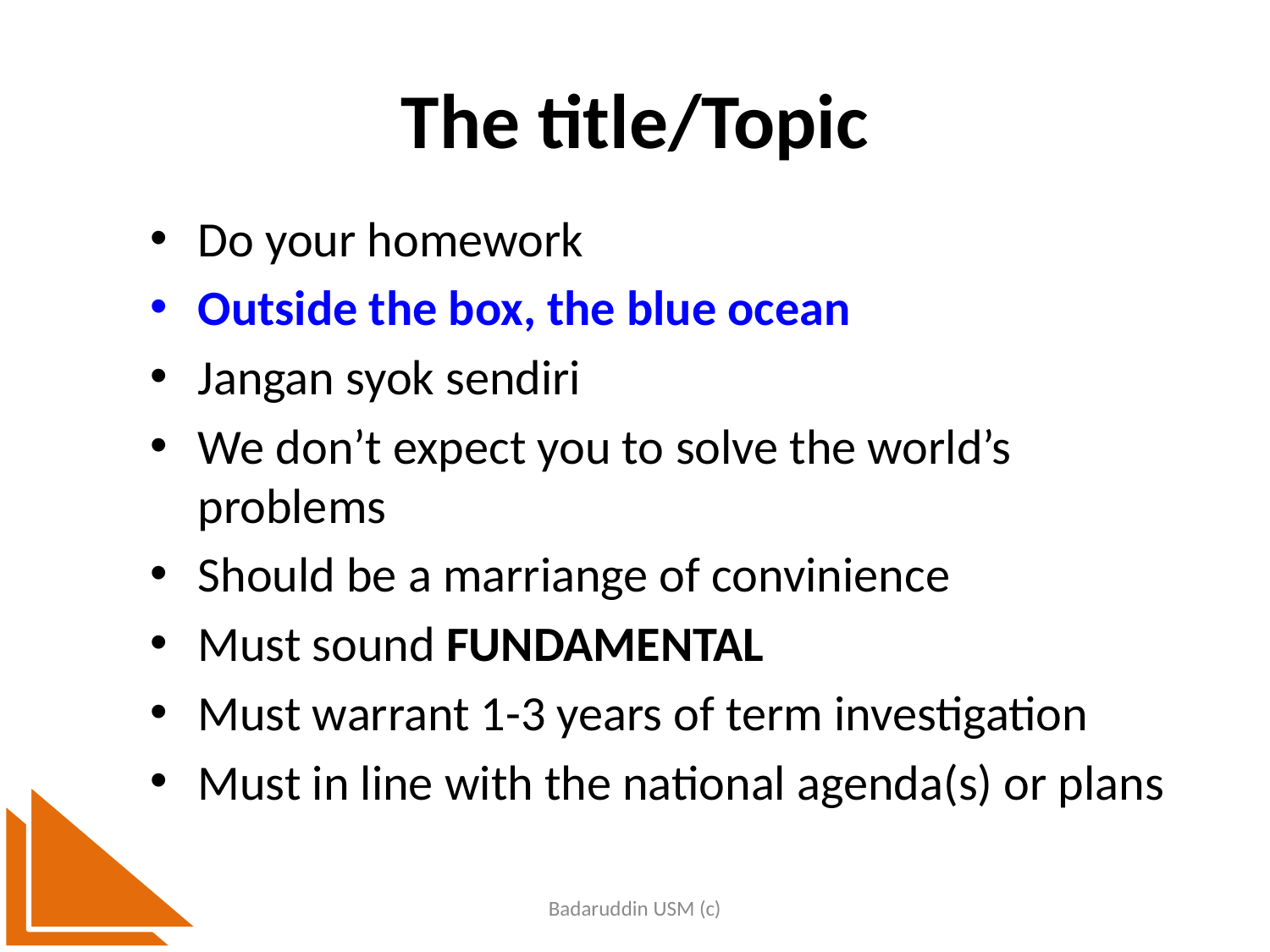

# The title/Topic
Do your homework
Outside the box, the blue ocean
Jangan syok sendiri
We don’t expect you to solve the world’s problems
Should be a marriange of convinience
Must sound FUNDAMENTAL
Must warrant 1-3 years of term investigation
Must in line with the national agenda(s) or plans

Badaruddin USM (c)